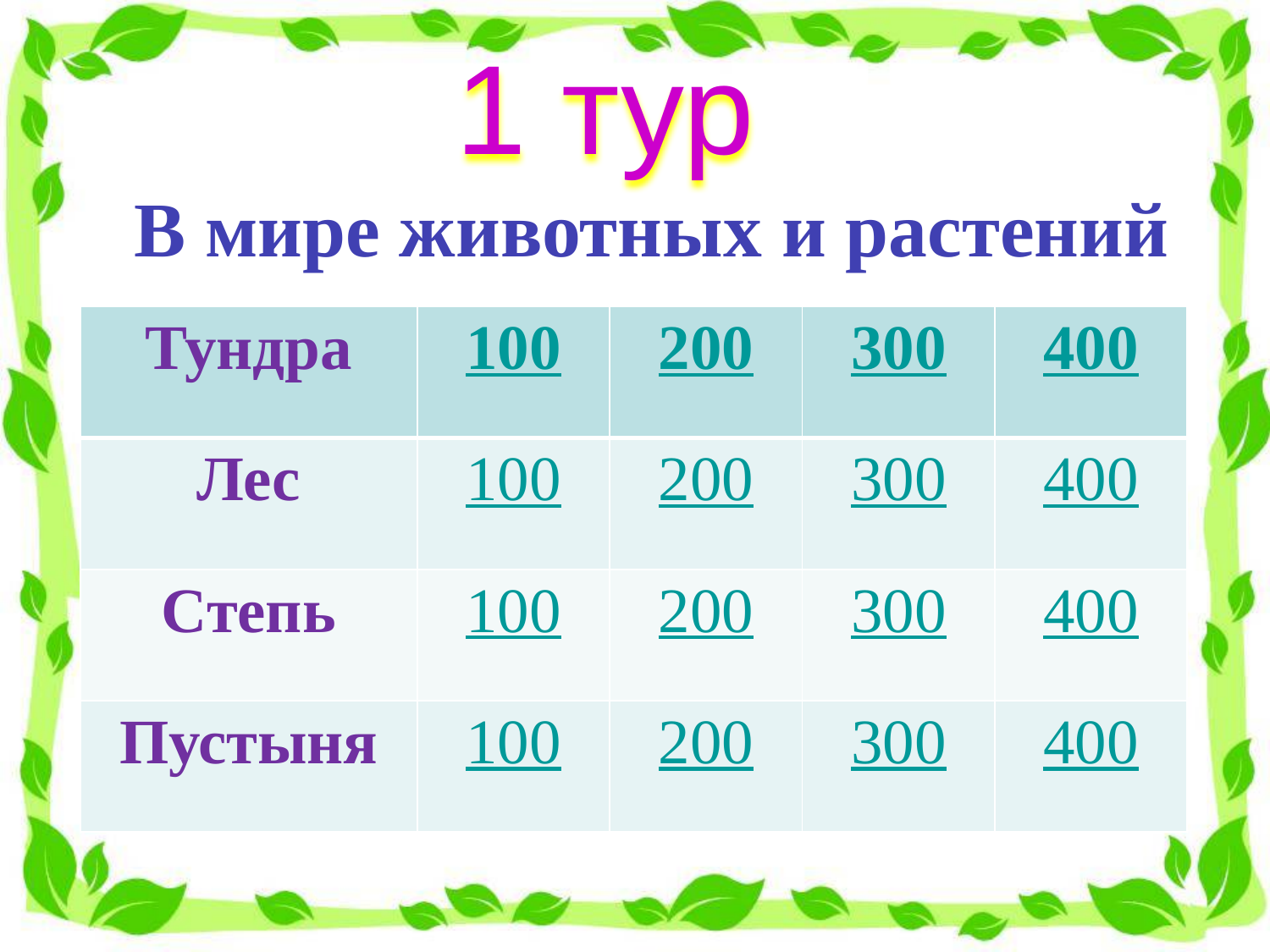

1 тур

В мире животных и растений
| Тундра | 100 | 200 | 300 | 400 |
| --- | --- | --- | --- | --- |
| Лес | 100 | 200 | 300 | 400 |
| Степь | 100 | 200 | 300 | 400 |
| Пустыня | 100 | 200 | 300 | 400 |